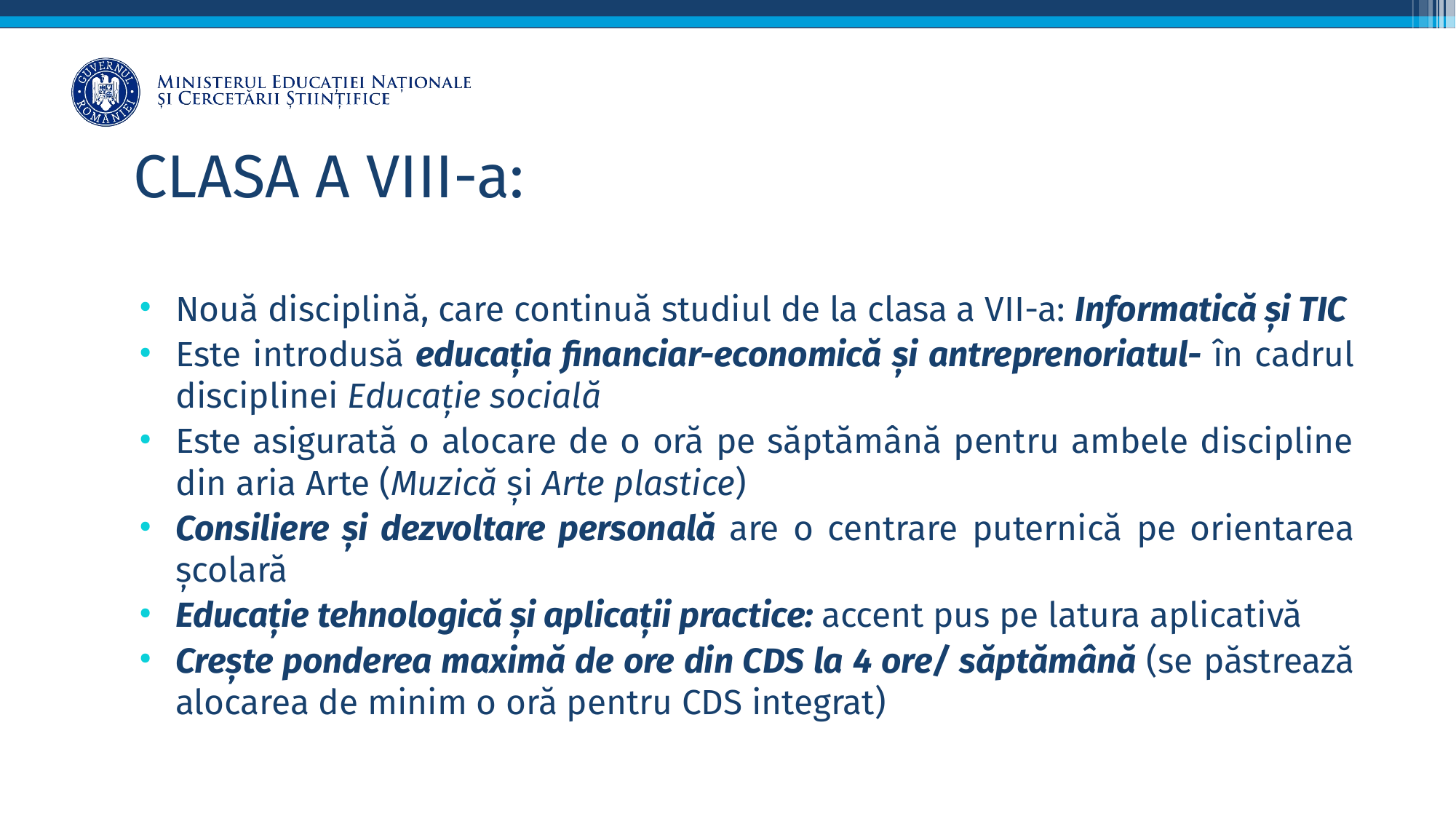

# CLASA A VIII-a:
Nouă disciplină, care continuă studiul de la clasa a VII-a: Informatică și TIC
Este introdusă educația financiar-economică și antreprenoriatul- în cadrul disciplinei Educație socială
Este asigurată o alocare de o oră pe săptămână pentru ambele discipline din aria Arte (Muzică și Arte plastice)
Consiliere și dezvoltare personală are o centrare puternică pe orientarea școlară
Educație tehnologică și aplicații practice: accent pus pe latura aplicativă
Crește ponderea maximă de ore din CDS la 4 ore/ săptămână (se păstrează alocarea de minim o oră pentru CDS integrat)